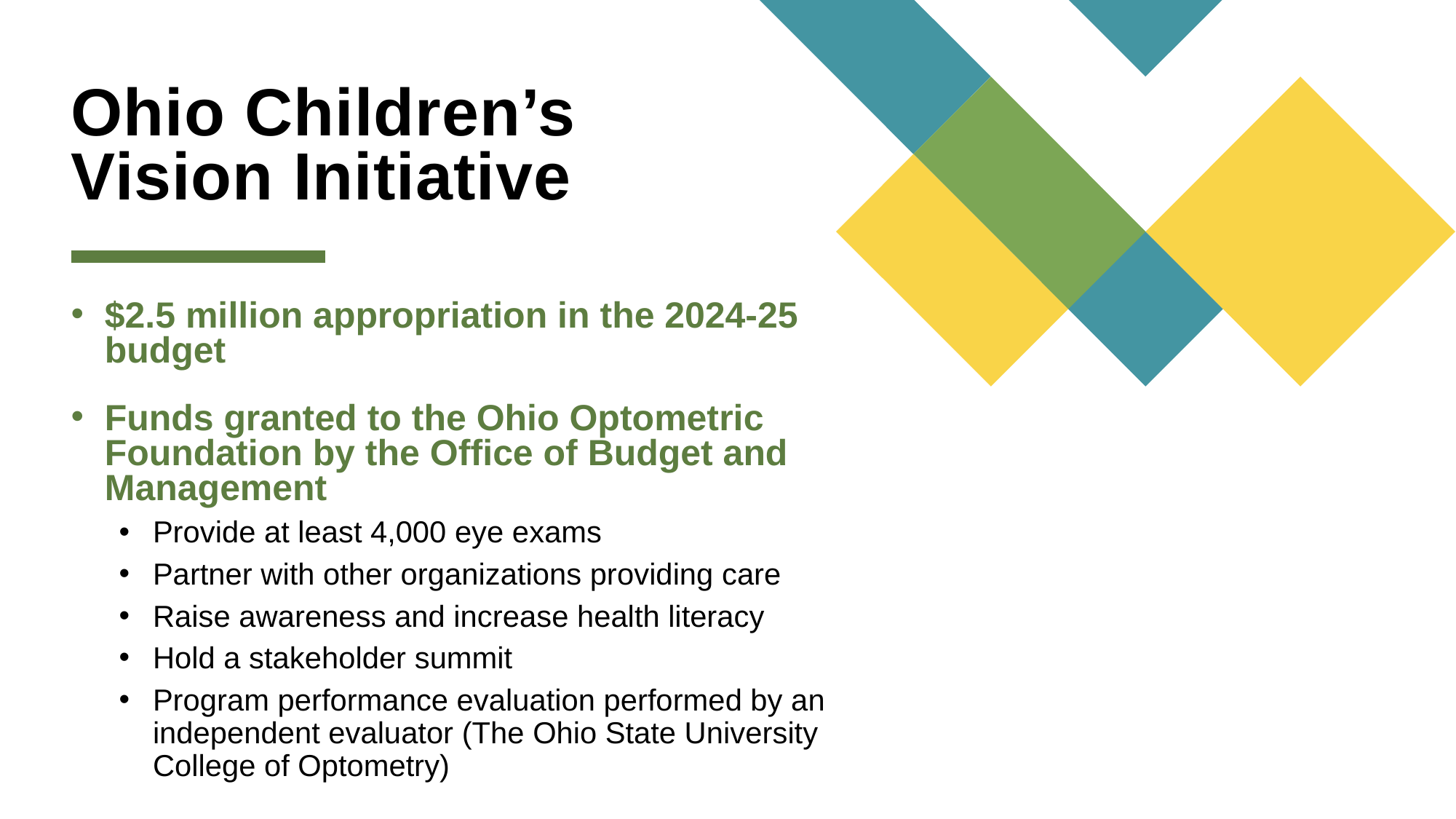

# Ohio Children’s Vision Initiative
$2.5 million appropriation in the 2024-25 budget
Funds granted to the Ohio Optometric Foundation by the Office of Budget and Management
Provide at least 4,000 eye exams
Partner with other organizations providing care
Raise awareness and increase health literacy
Hold a stakeholder summit
Program performance evaluation performed by an independent evaluator (The Ohio State University College of Optometry)